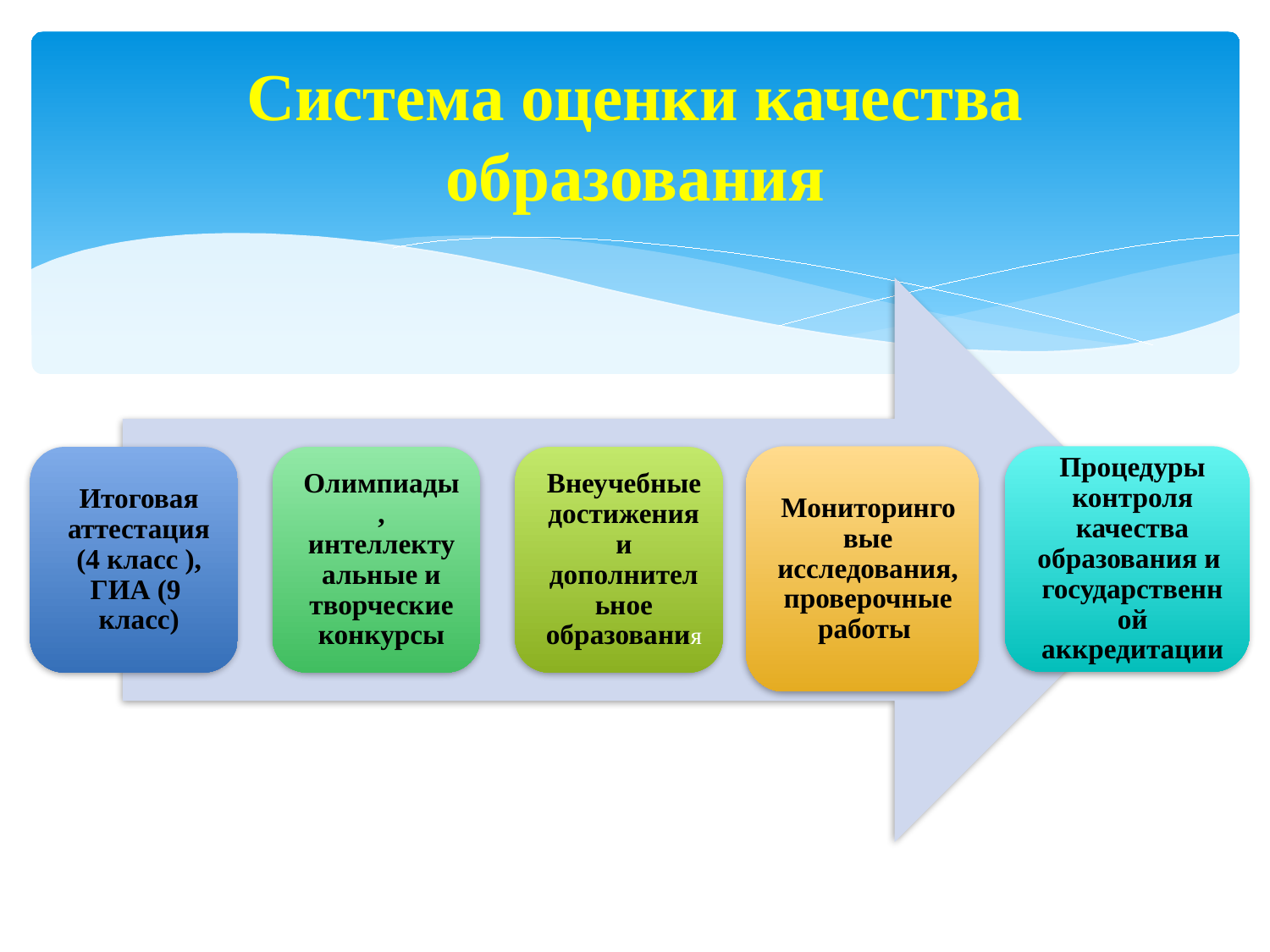

# Система оценки качества образования
Итоговая аттестация (4 класс ), ГИА (9  класс)
Олимпиады, интеллектуальные и творческие конкурсы
Внеучебные достижения и дополнительное образования
Мониторинговые исследования, проверочные работы
Процедуры контроля качества образования и  государственной аккредитации